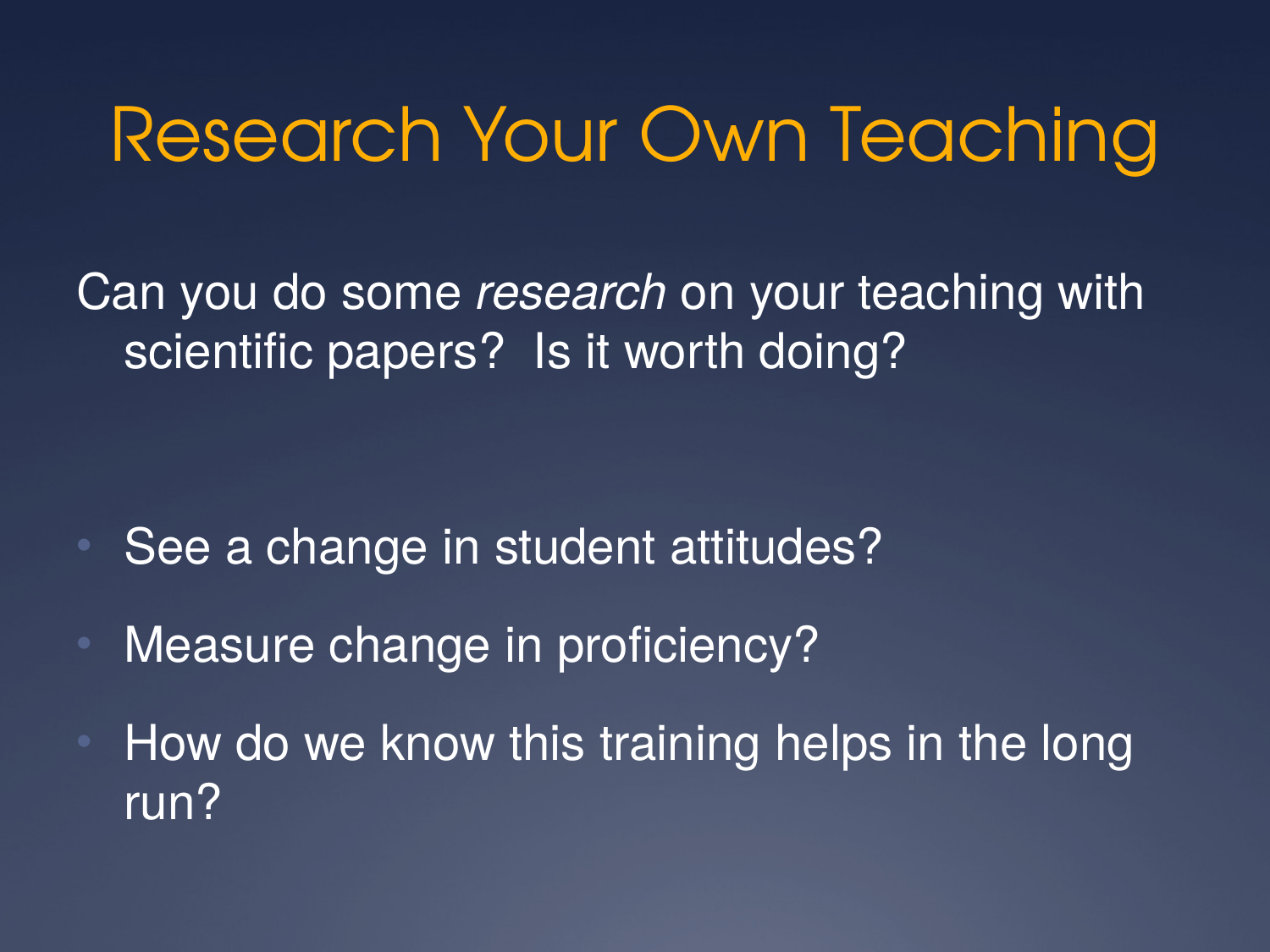

# Research Your Own Teaching
Can you do some research on your teaching with scientific papers?  Is it worth doing?

See a change in student attitudes?
Measure change in proficiency?
How do we know this training helps in the long run?